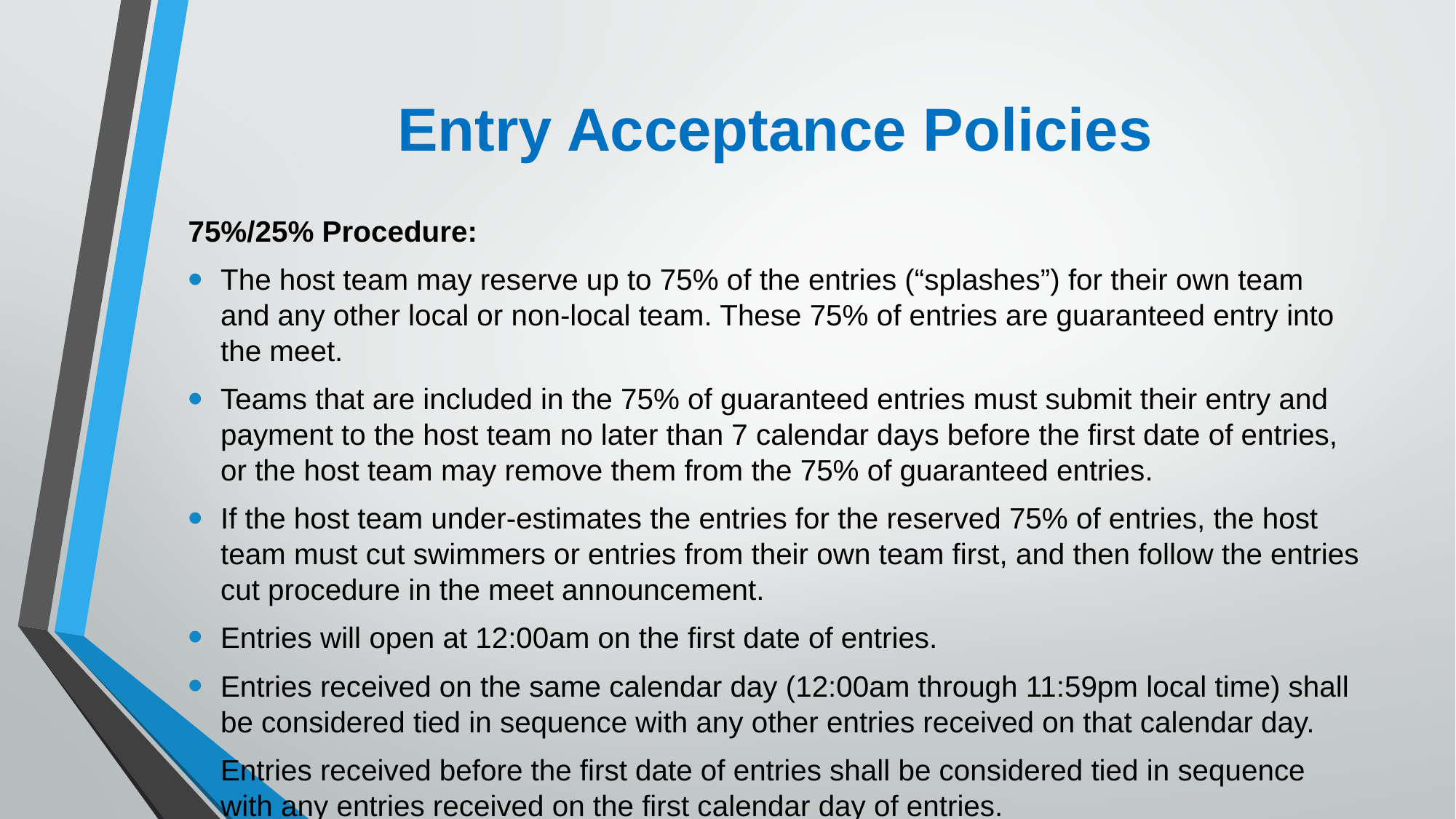

# Entry Acceptance Policies
75%/25% Procedure:
The host team may reserve up to 75% of the entries (“splashes”) for their own team and any other local or non-local team. These 75% of entries are guaranteed entry into the meet.
Teams that are included in the 75% of guaranteed entries must submit their entry and payment to the host team no later than 7 calendar days before the first date of entries, or the host team may remove them from the 75% of guaranteed entries.
If the host team under-estimates the entries for the reserved 75% of entries, the host team must cut swimmers or entries from their own team first, and then follow the entries cut procedure in the meet announcement.
Entries will open at 12:00am on the first date of entries.
Entries received on the same calendar day (12:00am through 11:59pm local time) shall be considered tied in sequence with any other entries received on that calendar day.
Entries received before the first date of entries shall be considered tied in sequence with any entries received on the first calendar day of entries.